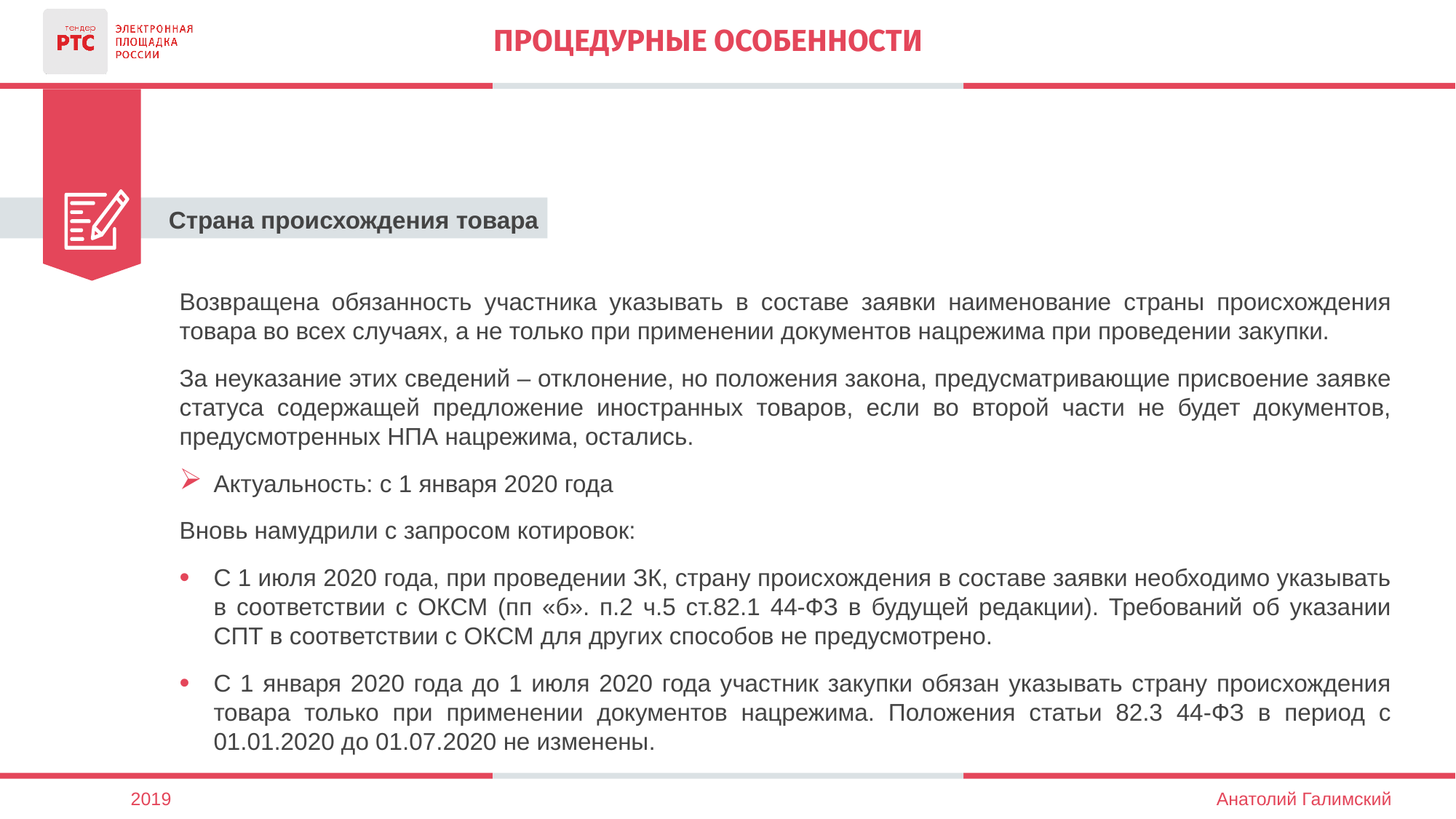

# Процедурные особенности

Страна происхождения товара
Возвращена обязанность участника указывать в составе заявки наименование страны происхождения товара во всех случаях, а не только при применении документов нацрежима при проведении закупки.
За неуказание этих сведений – отклонение, но положения закона, предусматривающие присвоение заявке статуса содержащей предложение иностранных товаров, если во второй части не будет документов, предусмотренных НПА нацрежима, остались.
Актуальность: с 1 января 2020 года
Вновь намудрили с запросом котировок:
С 1 июля 2020 года, при проведении ЗК, страну происхождения в составе заявки необходимо указывать в соответствии с ОКСМ (пп «б». п.2 ч.5 ст.82.1 44-ФЗ в будущей редакции). Требований об указании СПТ в соответствии с ОКСМ для других способов не предусмотрено.
С 1 января 2020 года до 1 июля 2020 года участник закупки обязан указывать страну происхождения товара только при применении документов нацрежима. Положения статьи 82.3 44-ФЗ в период с 01.01.2020 до 01.07.2020 не изменены.
2019
Анатолий Галимский